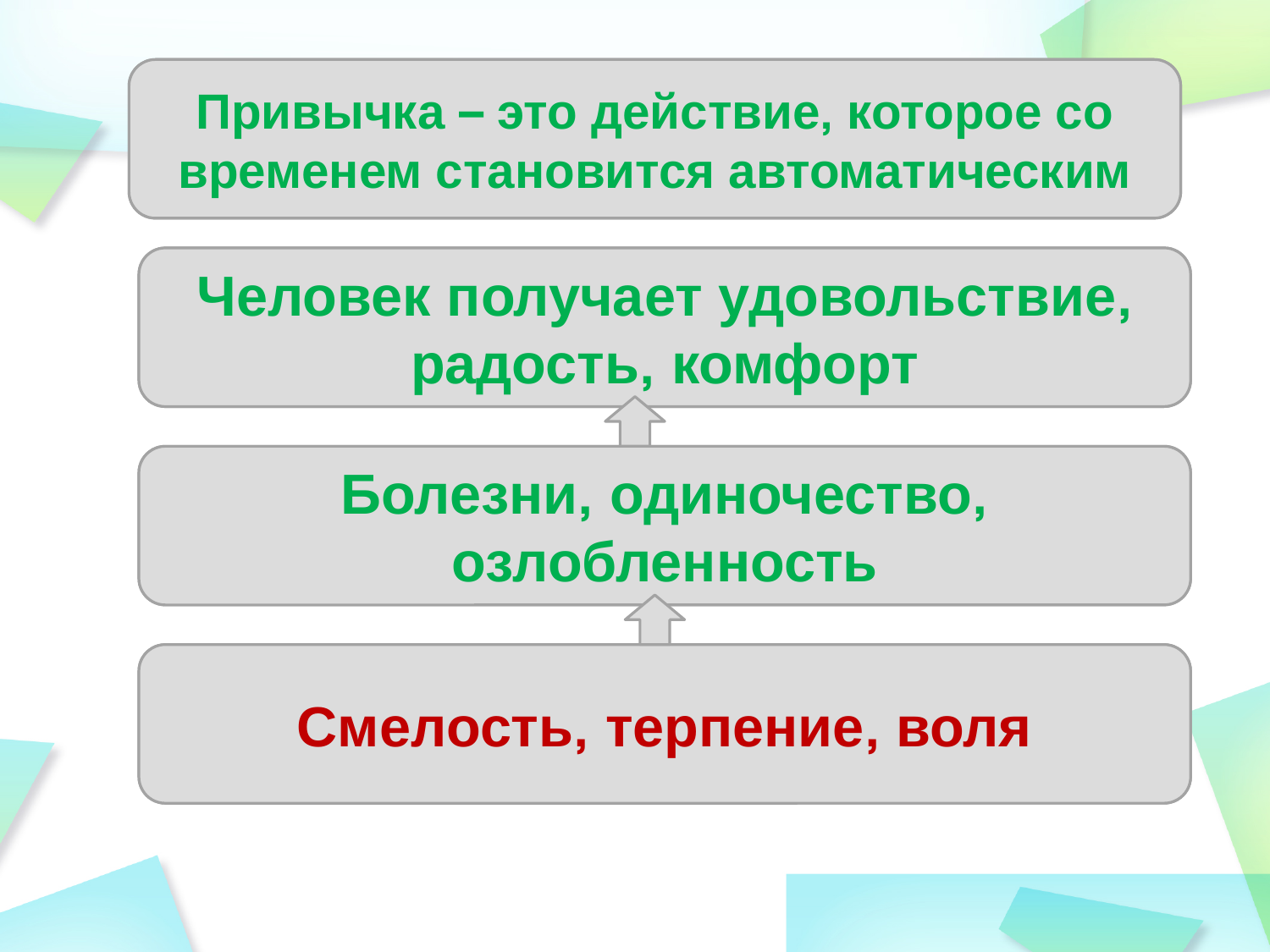

Что такое привычка?
Привычка – это действие, которое со временем становится автоматическим
Почему человек привыкает к каким-то действиям?
Человек получает удовольствие, радость, комфорт

К каким последствиям могут привести вредные привычки?
Болезни, одиночество, озлобленность

Как избавиться от вредных привычек?
Смелость, терпение, воля